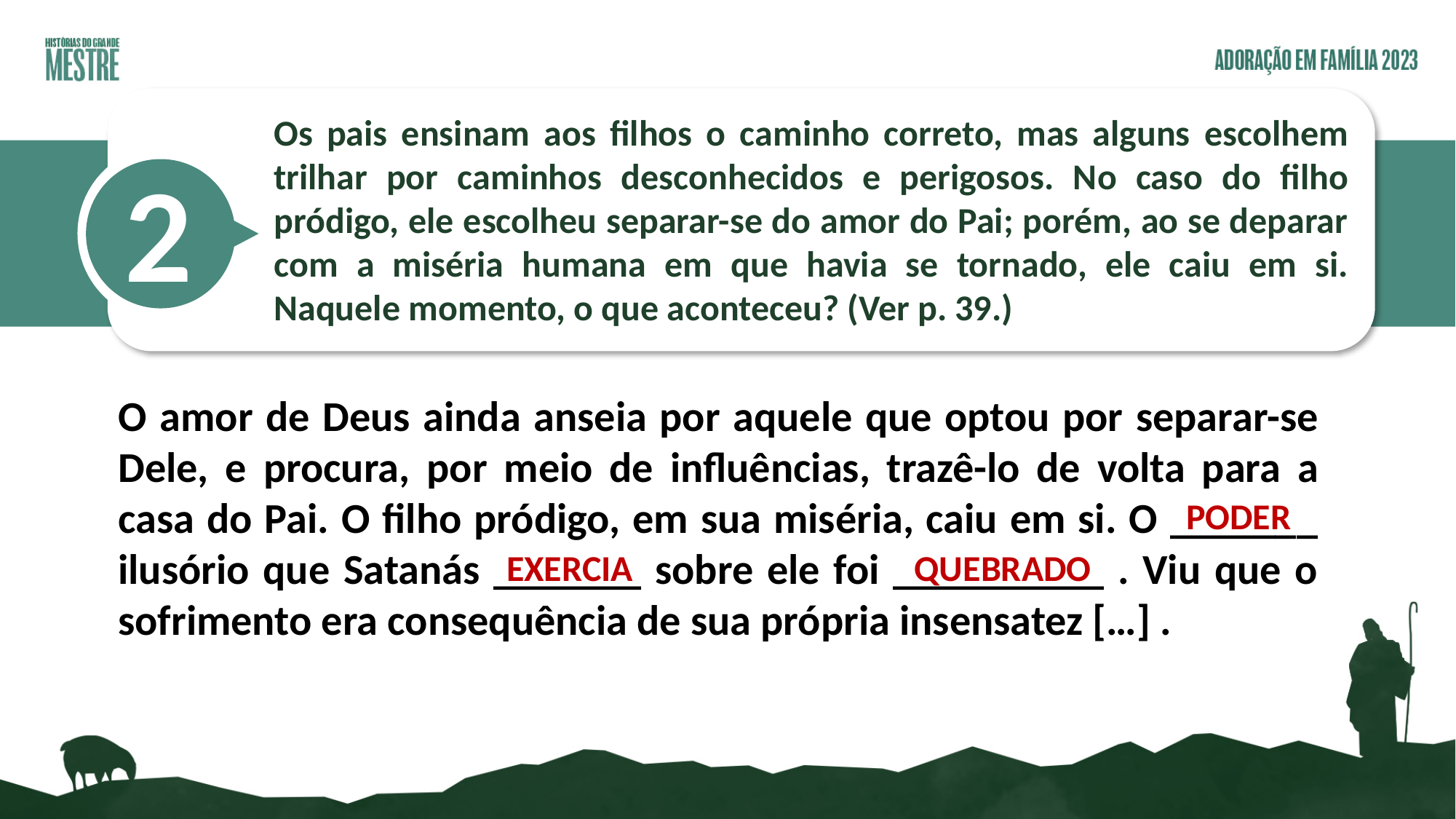

2

Os pais ensinam aos filhos o caminho correto, mas alguns escolhem trilhar por caminhos desconhecidos e perigosos. No caso do filho pródigo, ele escolheu separar-se do amor do Pai; porém, ao se deparar com a miséria humana em que havia se tornado, ele caiu em si. Naquele momento, o que aconteceu? (Ver p. 39.)
O amor de Deus ainda anseia por aquele que optou por separar-se Dele, e procura, por meio de influências, trazê-lo de volta para a casa do Pai. O filho pródigo, em sua miséria, caiu em si. O _______ ilusório que Satanás _______ sobre ele foi __________ . Viu que o sofrimento era consequência de sua própria insensatez […] .
PODER
QUEBRADO
EXERCIA